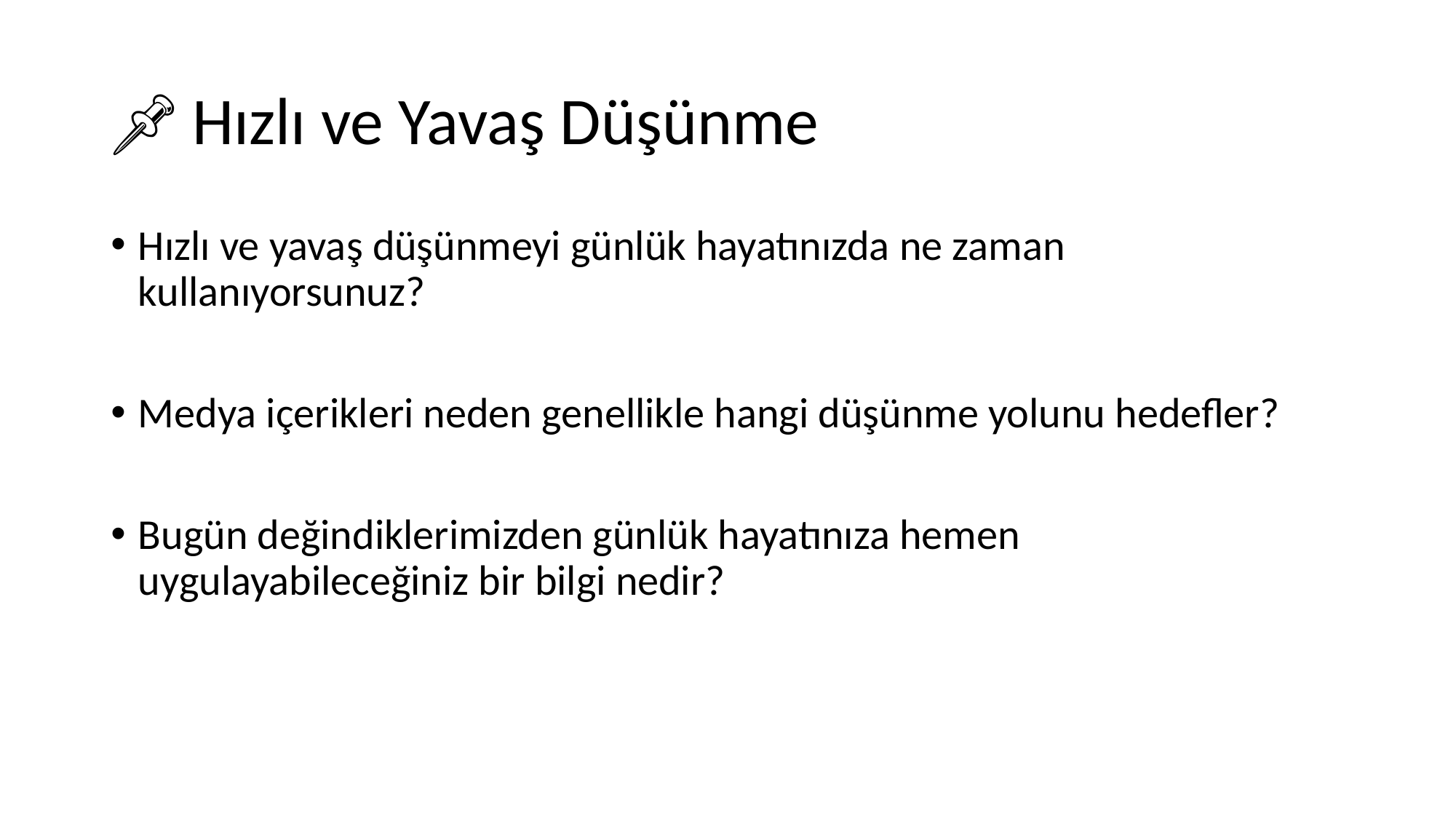

# 📌 Hızlı ve Yavaş Düşünme
Hızlı ve yavaş düşünmeyi günlük hayatınızda ne zaman kullanıyorsunuz?

Medya içerikleri neden genellikle hangi düşünme yolunu hedefler?

Bugün değindiklerimizden günlük hayatınıza hemen uygulayabileceğiniz bir bilgi nedir?